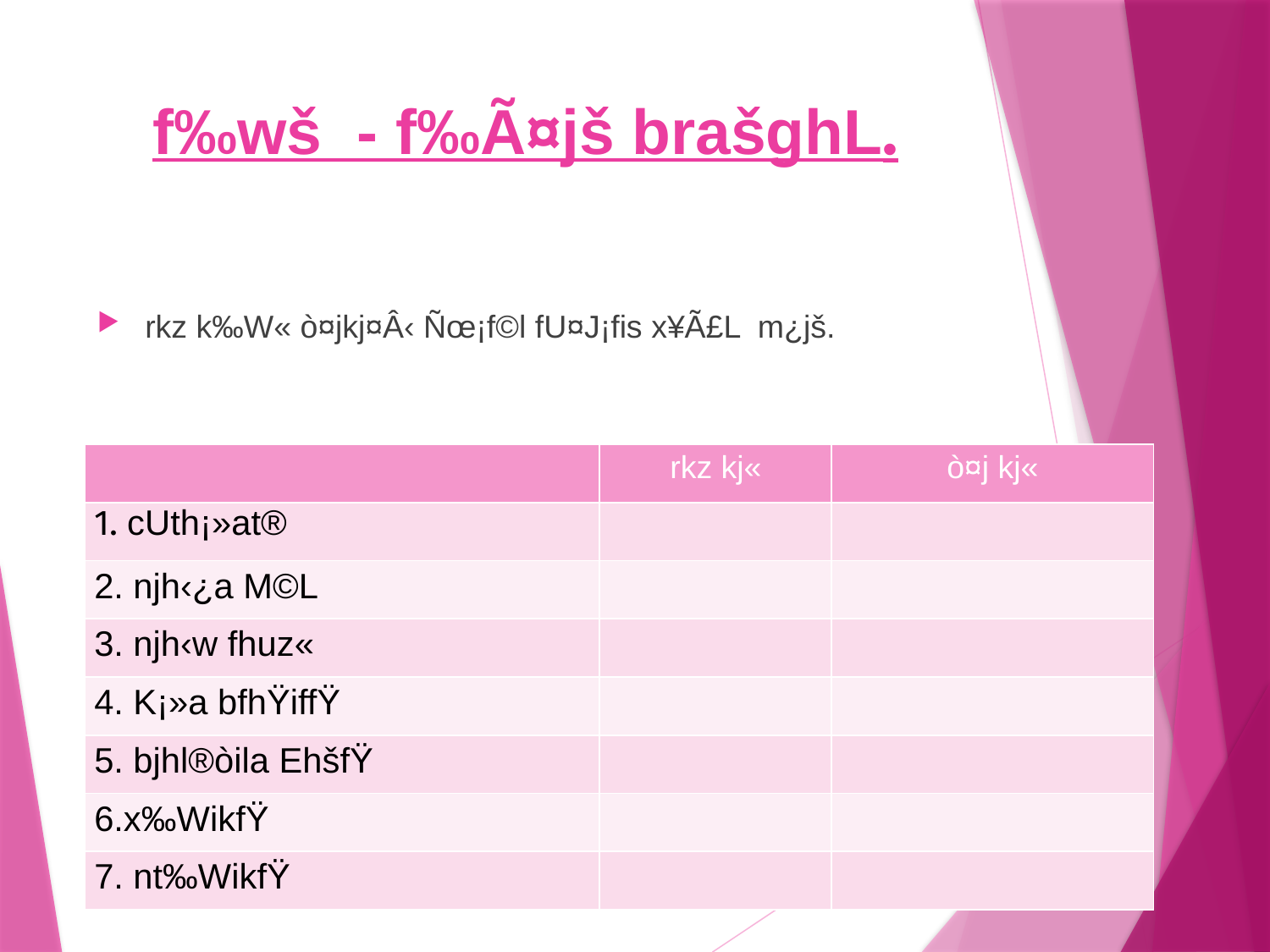

# f‰wš  - f‰Ã¤jš brašghL.
rkz k‰W« ò¤jkj¤Â‹ Ñœ¡f©l fU¤J¡fis x¥Ã£L  m¿jš.

|  | rkz kj« | ò¤j kj« |
| --- | --- | --- |
| 1. cUth¡»at® |  |  |
| 2. njh‹¿a M©L |  |  |
| 3. njh‹w fhuz« |  |  |
| 4. K¡»a bfhŸiffŸ |  |  |
| 5. bjhl®òila EhšfŸ |  |  |
| 6.x‰WikfŸ |  |  |
| 7. nt‰WikfŸ |  |  |